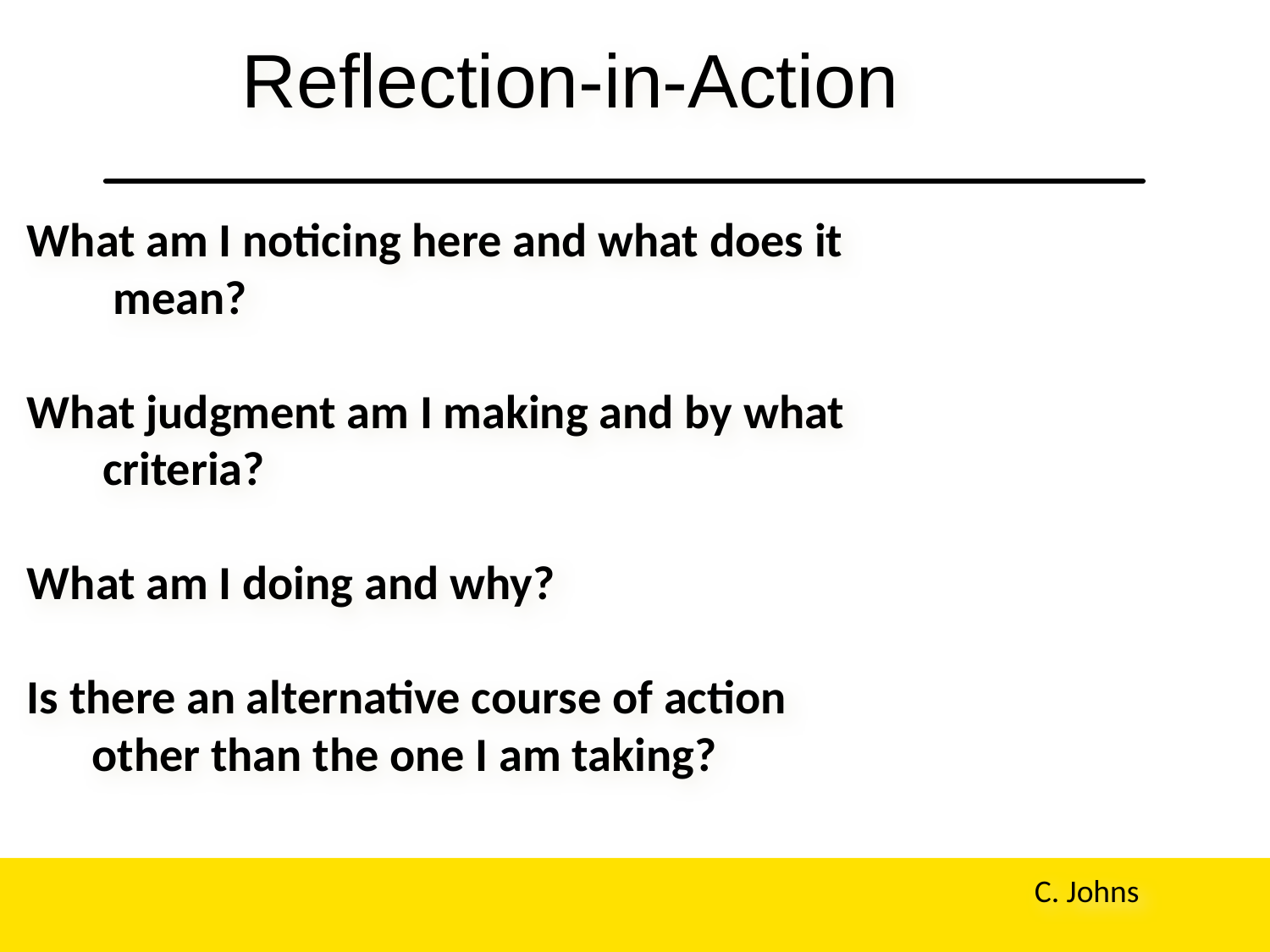

Reflection-in-Action
What am I noticing here and what does it
        mean?

What judgment am I making and by what
       criteria?

What am I doing and why?

Is there an alternative course of action
      other than the one I am taking?

C. Johns